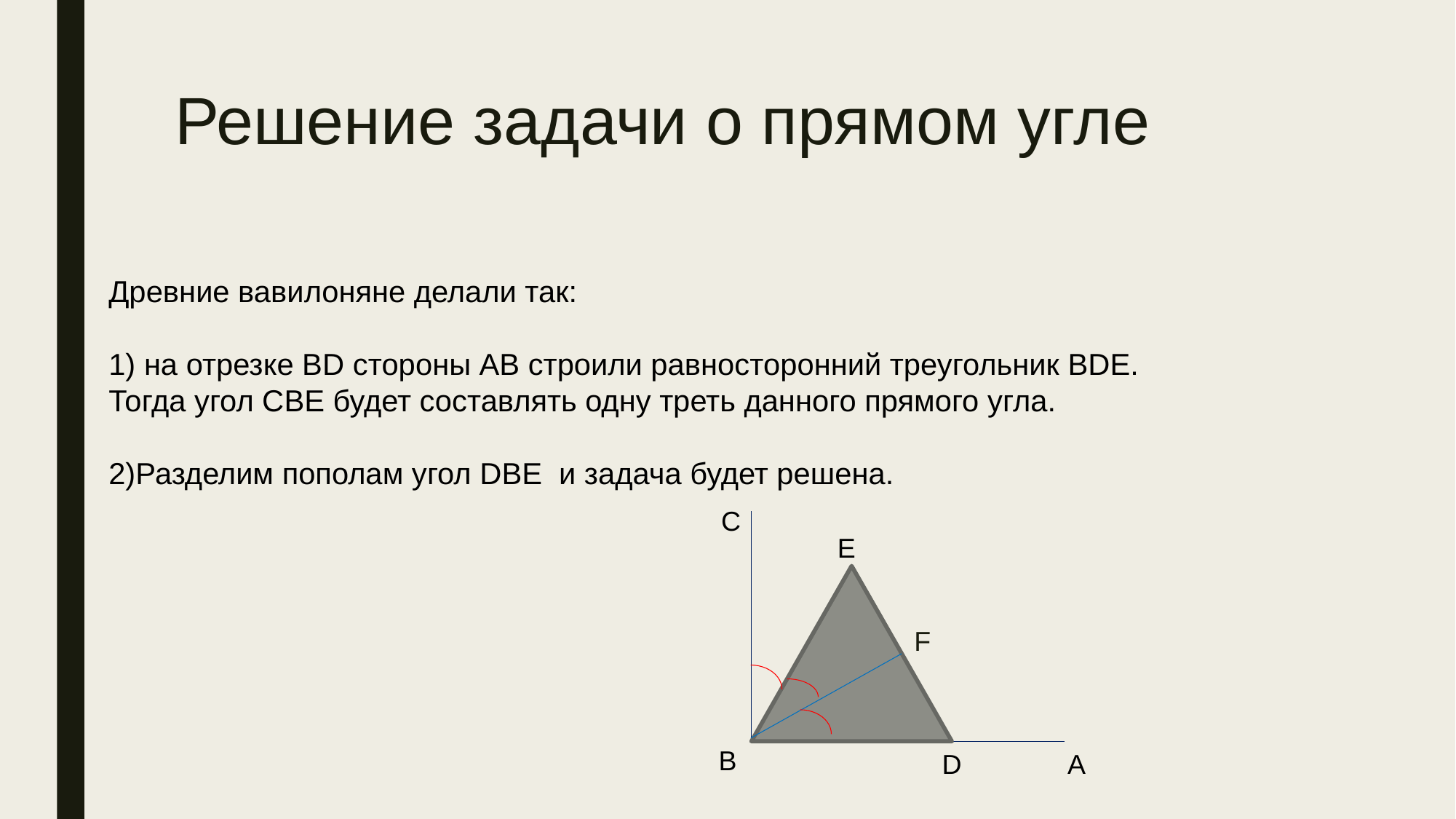

# Решение задачи о прямом угле
Древние вавилоняне делали так:

1) на отрезке ВD стороны АВ строили равносторонний треугольник ВDE.
Тогда угол СВЕ будет составлять одну треть данного прямого угла.

2)Разделим пополам угол DBE  и задача будет решена.

С
E

F

B
A
D